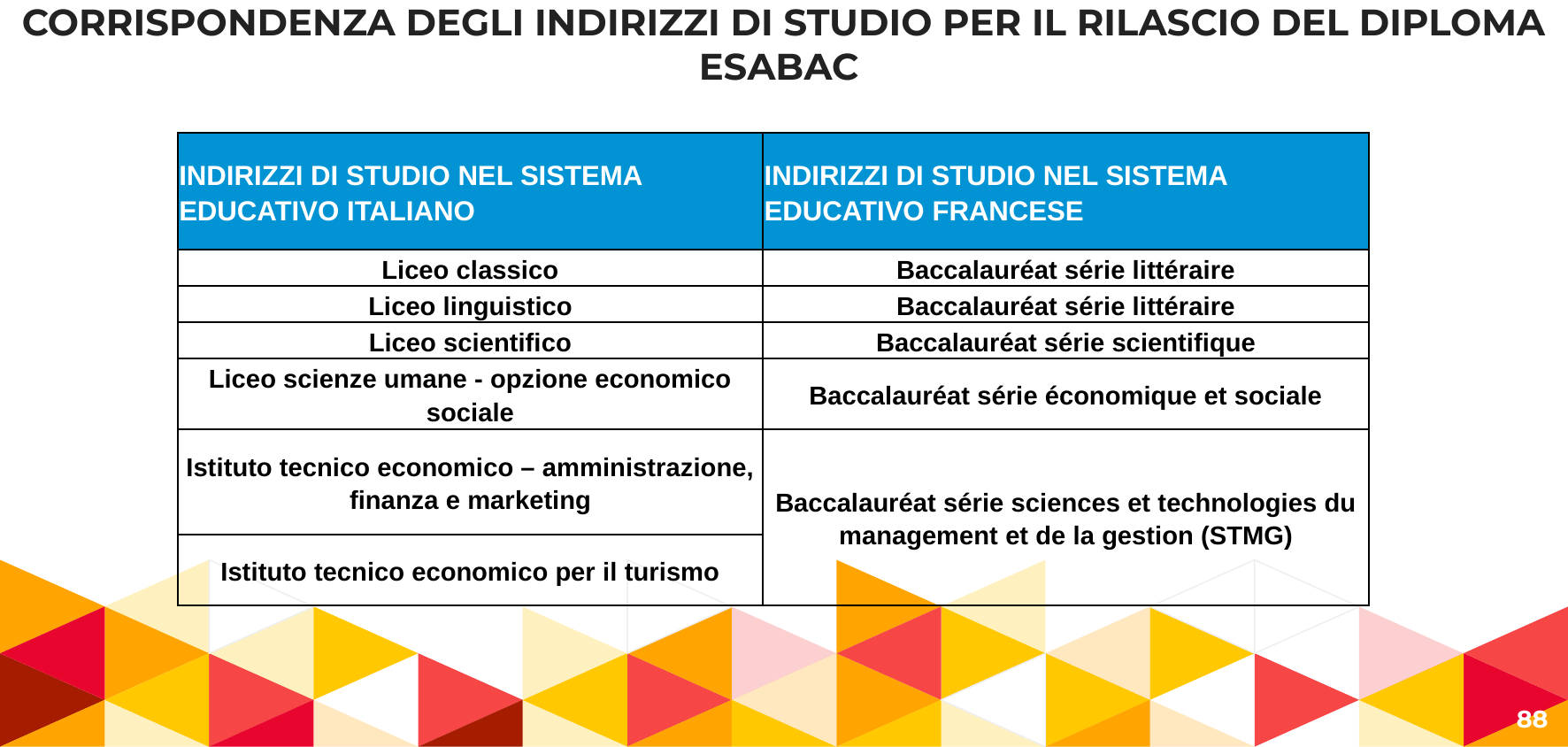

# CORRISPONDENZA DEGLI INDIRIZZI DI STUDIO PER IL RILASCIO DEL DIPLOMA ESABAC
| Indirizzi di studio nel sistema educativo Italiano | Indirizzi di studio nel sistema educativo FRANCESE |
| --- | --- |
| Liceo classico | Baccalauréat série littéraire |
| Liceo linguistico | Baccalauréat série littéraire |
| Liceo scientifico | Baccalauréat série scientifique |
| Liceo scienze umane - opzione economico sociale | Baccalauréat série économique et sociale |
| Istituto tecnico economico – amministrazione, finanza e marketing | Baccalauréat série sciences et technologies du management et de la gestion (STMG) |
| Istituto tecnico economico per il turismo |  |
88